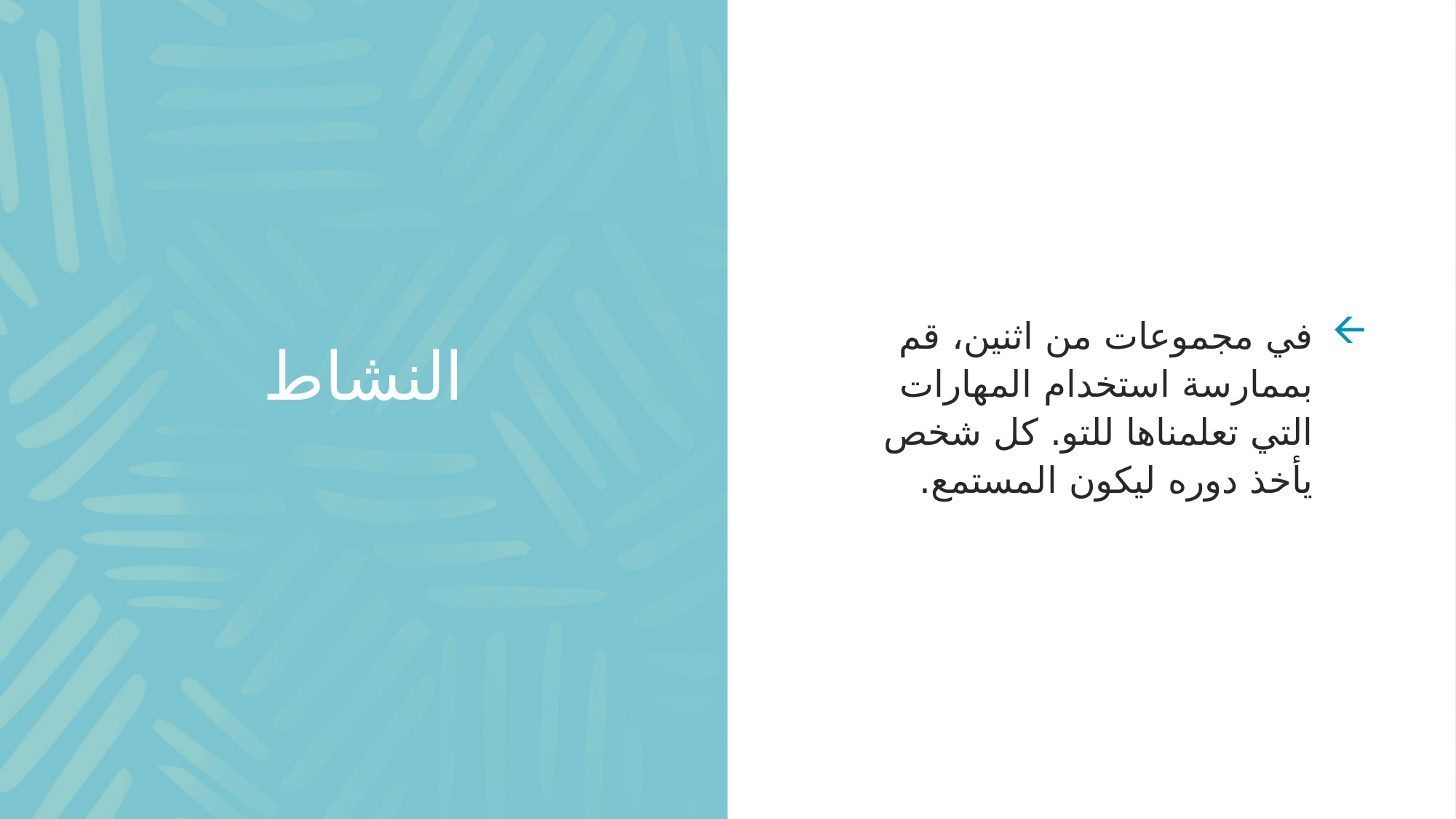

في مجموعات من اثنين، قم بممارسة استخدام المهارات التي تعلمناها للتو. كل شخص يأخذ دوره ليكون المستمع.
# النشاط